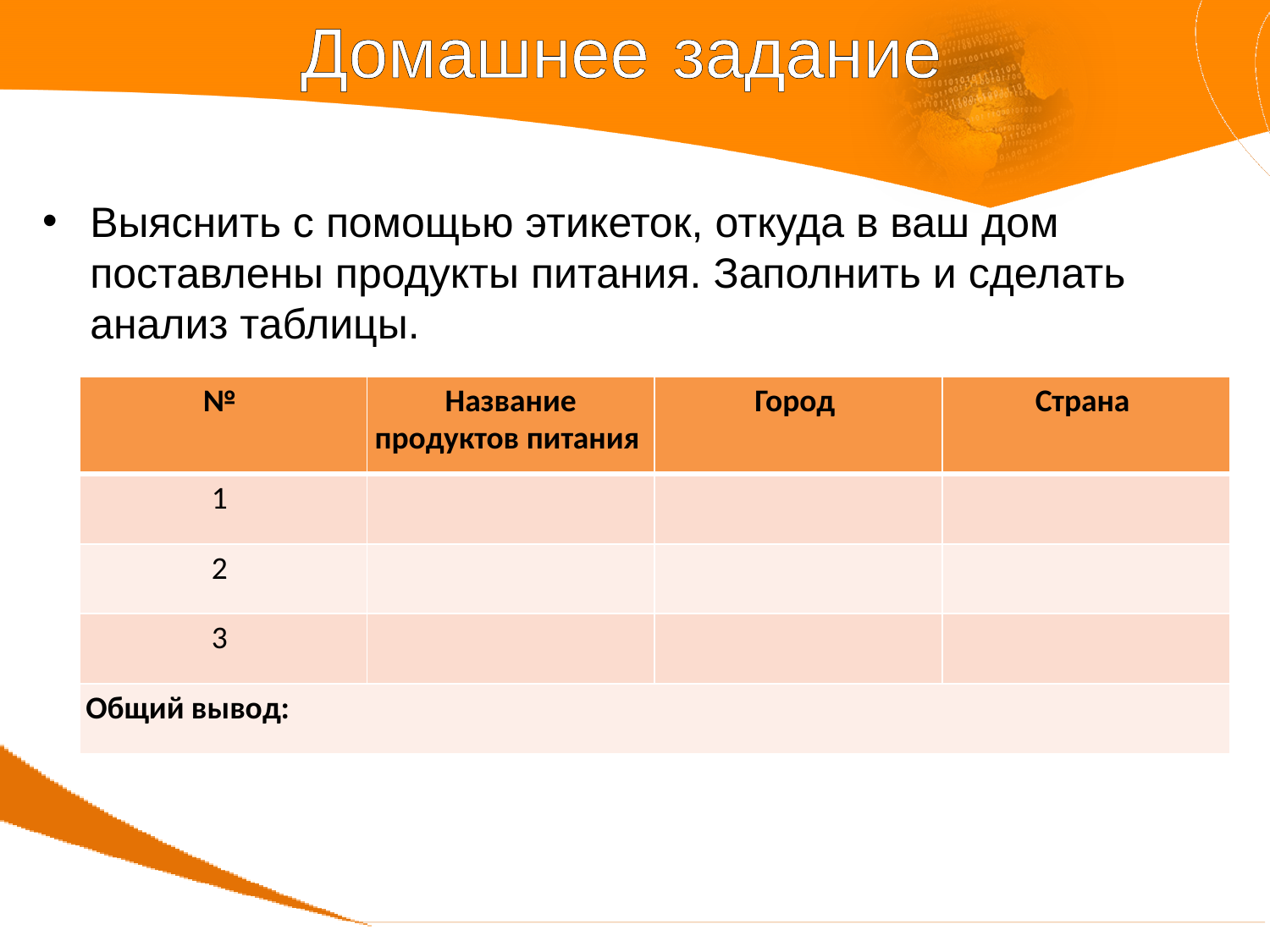

# Домашнее задание
Выяснить с помощью этикеток, откуда в ваш дом поставлены продукты питания. Заполнить и сделать анализ таблицы.

| № | Название продуктов питания | Город | Страна |
| --- | --- | --- | --- |
| 1 |  |  |  |
| 2 |  |  |  |
| 3 |  |  |  |
| Общий вывод: |  |  |  |